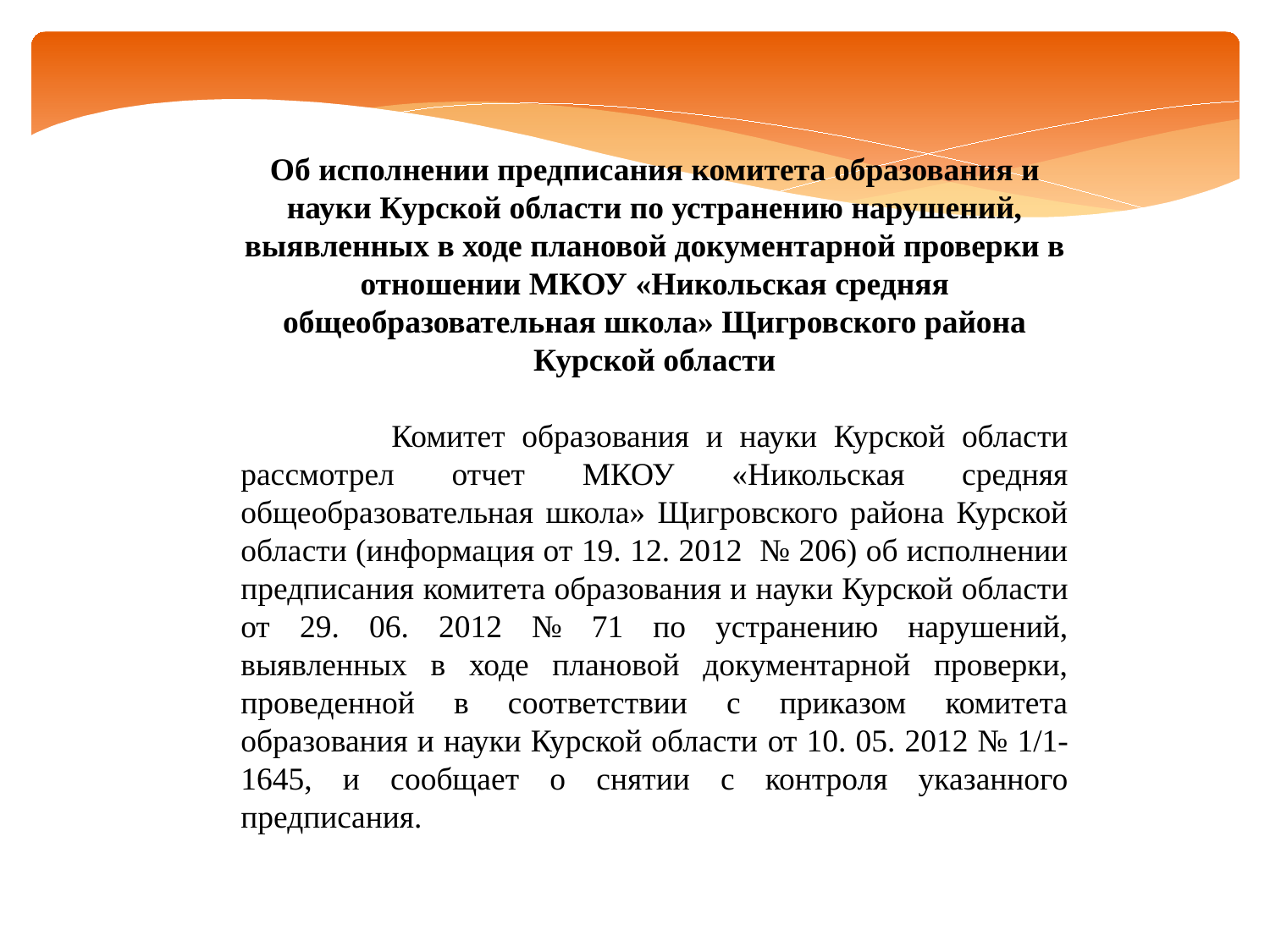

Об исполнении предписания комитета образования и науки Курской области по устранению нарушений, выявленных в ходе плановой документарной проверки в отношении МКОУ «Никольская средняя общеобразовательная школа» Щигровского района Курской области

         Комитет образования и науки Курской области рассмотрел отчет МКОУ «Никольская средняя общеобразовательная школа» Щигровского района Курской области (информация от 19. 12. 2012  № 206) об исполнении предписания комитета образования и науки Курской области от 29. 06. 2012 № 71 по устранению нарушений, выявленных в ходе плановой документарной проверки, проведенной в соответствии с приказом комитета образования и науки Курской области от 10. 05. 2012 № 1/1-1645, и сообщает о снятии с контроля указанного предписания.